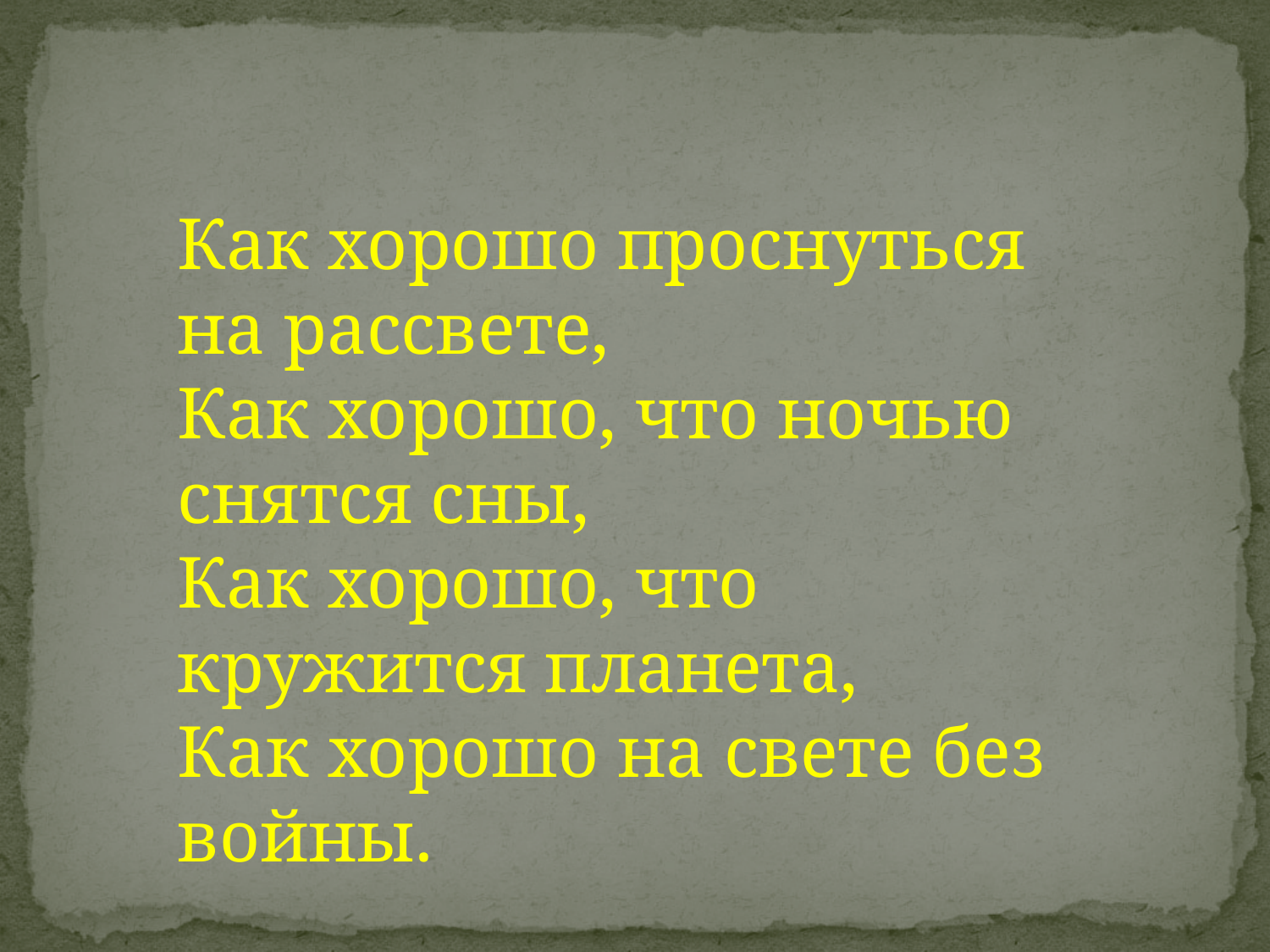

Как хорошо проснуться на рассвете,
Как хорошо, что ночью снятся сны,
Как хорошо, что кружится планета,
Как хорошо на свете без войны.